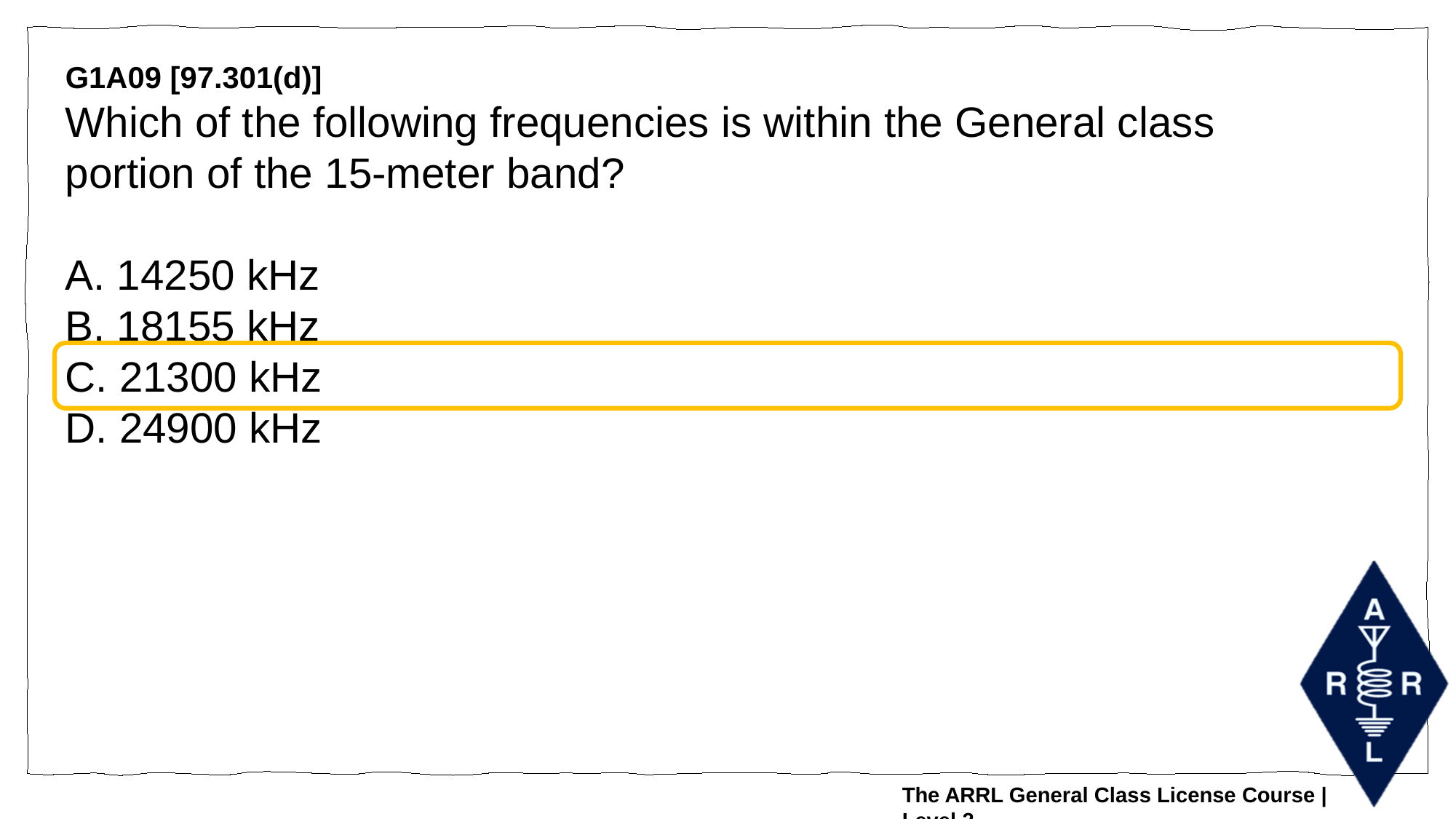

G1A09 [97.301(d)]
Which of the following frequencies is within the General class portion of the 15-meter band?

A. 14250 kHz
B. 18155 kHz
C. 21300 kHz
D. 24900 kHz